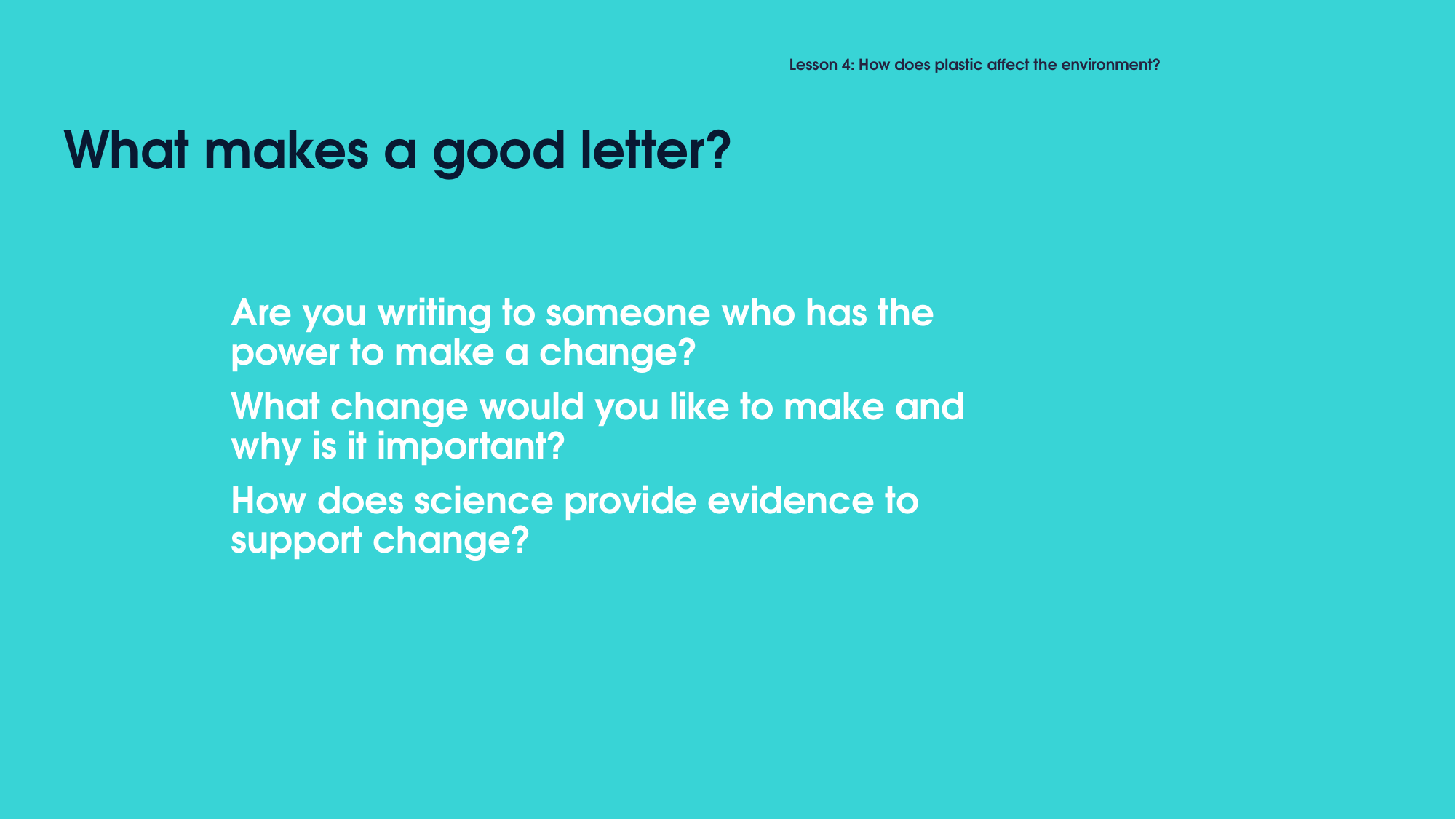

# Lesson 4: How does plastic affect the environment?
What makes a good letter?
Are you writing to someone who has the power to make a change?
What change would you like to make and why is it important?
How does science provide evidence to support change?